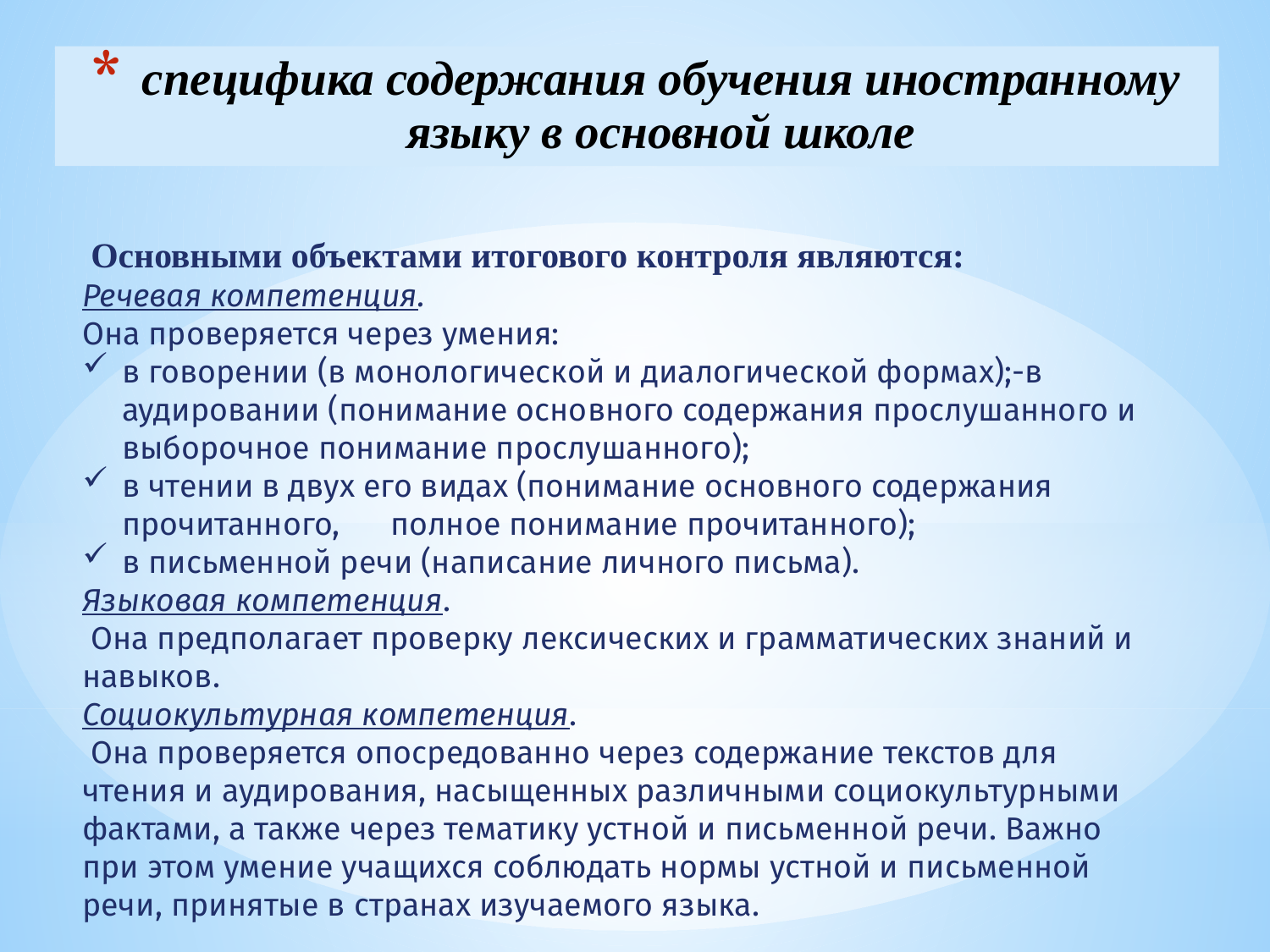

# специфика содержания обучения иностранному языку в основной школе
 Основными объектами итогового контроля являются:
Речевая компетенция.
Она проверяется через умения:
в говорении (в монологической и диалогической формах);-в аудировании (понимание основного содержания прослушанного и выборочное понимание прослушанного);
в чтении в двух его видах (понимание основного содержания прочитанного,      полное понимание прочитанного);
в письменной речи (написание личного письма).
Языковая компетенция.
 Она предполагает проверку лексических и грамматических знаний и навыков.
Социокультурная компетенция.
 Она проверяется опосредованно через содержание текстов для чтения и аудирования, насыщенных различными социокультурными фактами, а также через тематику устной и письменной речи. Важно при этом умение учащихся соблюдать нормы устной и письменной речи, принятые в странах изучаемого языка.